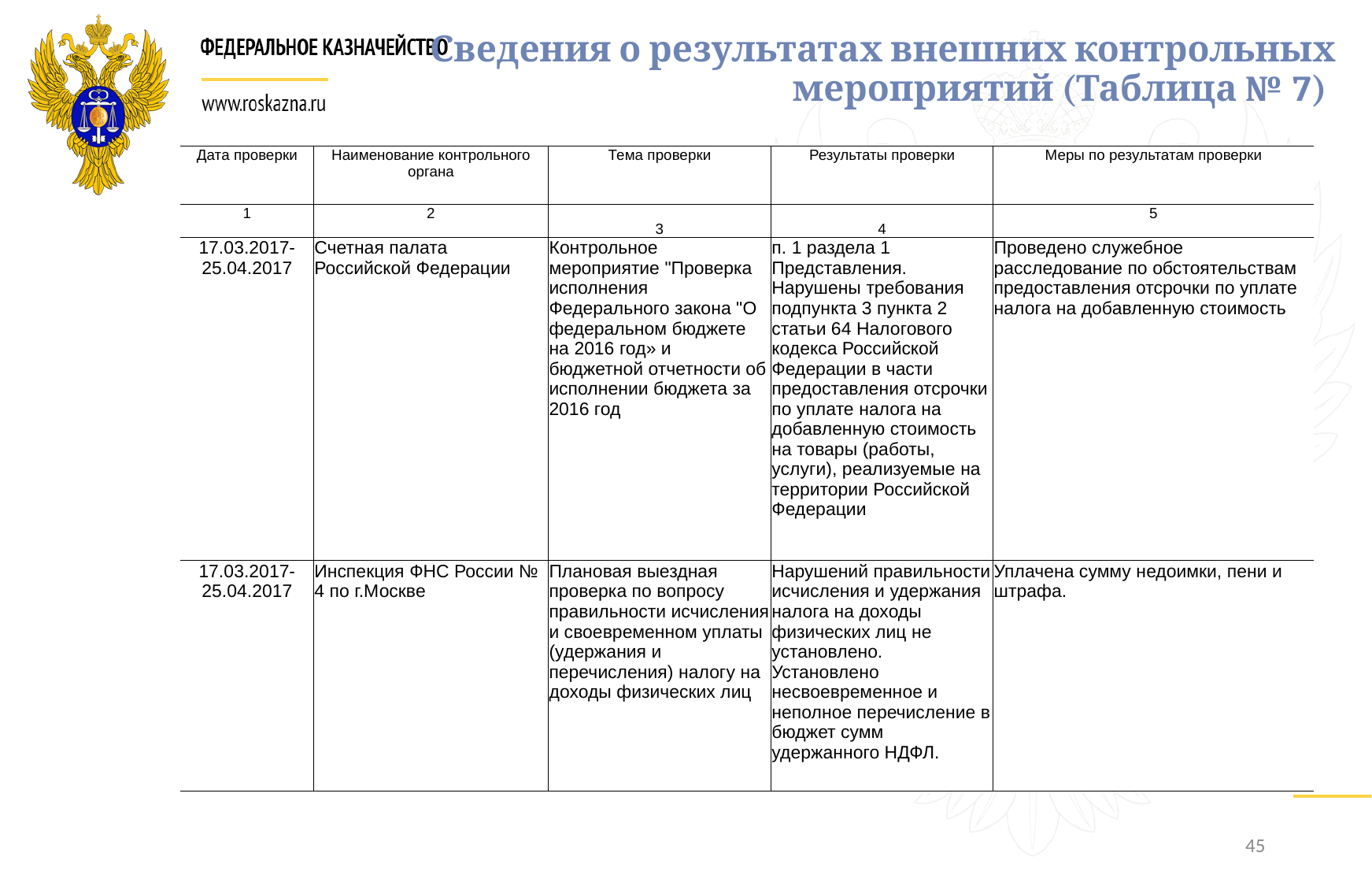

# Сведения о результатах внешних контрольных мероприятий (Таблица № 7)
| Дата проверки | Наименование контрольного органа | Тема проверки | Результаты проверки | Меры по результатам проверки |
| --- | --- | --- | --- | --- |
| 1 | 2 | 3 | 4 | 5 |
| 17.03.2017- 25.04.2017 | Счетная палата Российской Федерации | Контрольное мероприятие "Проверка исполнения Федерального закона "О федеральном бюджете на 2016 год» и бюджетной отчетности об исполнении бюджета за 2016 год | п. 1 раздела 1 Представления. Нарушены требования подпункта 3 пункта 2 статьи 64 Налогового кодекса Российской Федерации в части предоставления отсрочки по уплате налога на добавленную стоимость на товары (работы, услуги), реализуемые на территории Российской Федерации | Проведено служебное расследование по обстоятельствам предоставления отсрочки по уплате налога на добавленную стоимость |
| 17.03.2017- 25.04.2017 | Инспекция ФНС России № 4 по г.Москве | Плановая выездная проверка по вопросу правильности исчисления и своевременном уплаты (удержания и перечисления) налогу на доходы физических лиц | Нарушений правильности исчисления и удержания налога на доходы физических лиц не установлено. Установлено несвоевременное и неполное перечисление в бюджет сумм удержанного НДФЛ. | Уплачена сумму недоимки, пени и штрафа. |
45